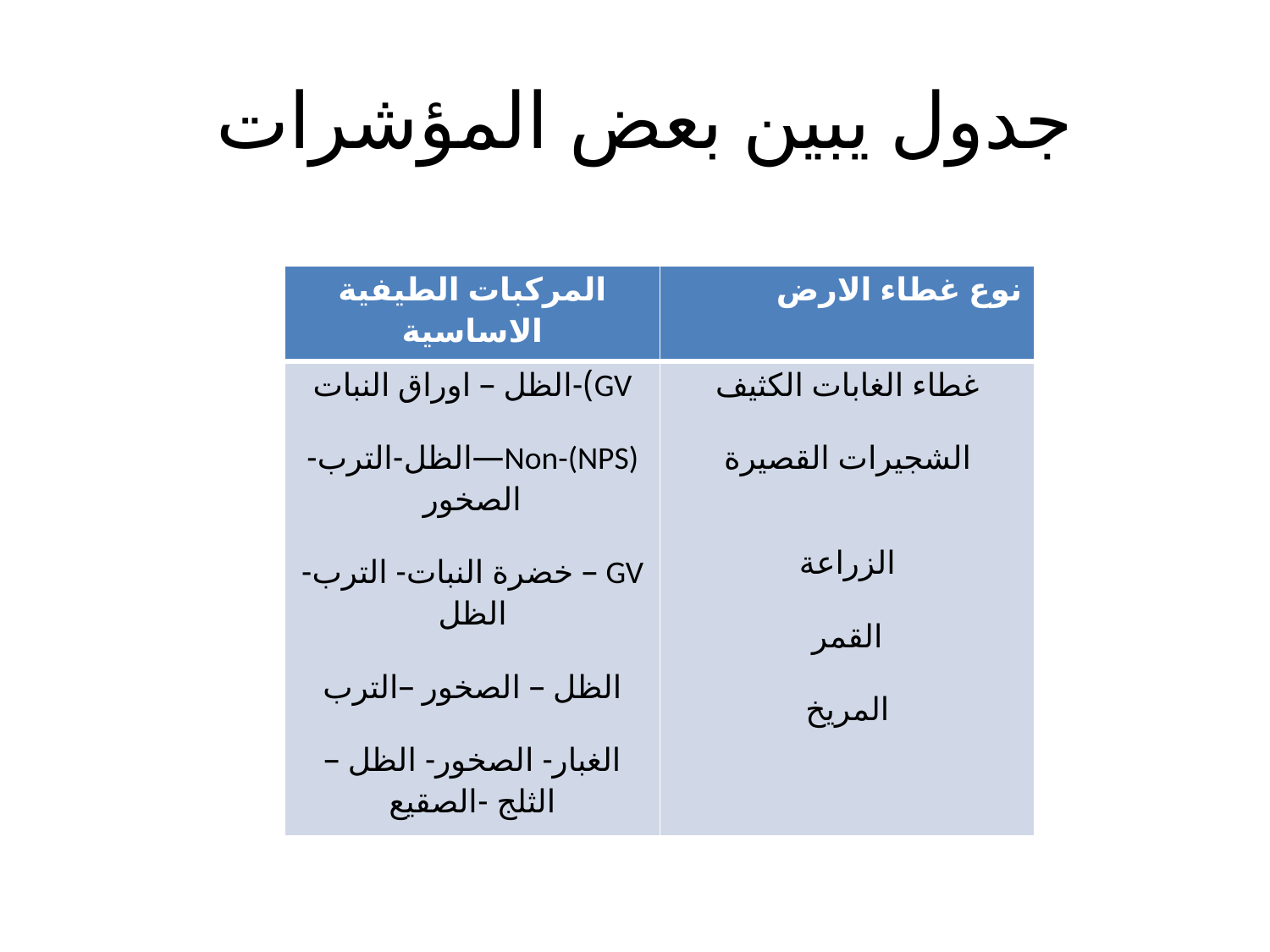

# جدول يبين بعض المؤشرات
| المركبات الطيفية الاساسية | نوع غطاء الارض |
| --- | --- |
| GV)-الظل – اوراق النبات Non-(NPS)—الظل-الترب-الصخور GV – خضرة النبات- الترب-الظل الظل – الصخور –الترب الغبار- الصخور- الظل – الثلج -الصقيع | غطاء الغابات الكثيف الشجيرات القصيرة الزراعة القمر المريخ |